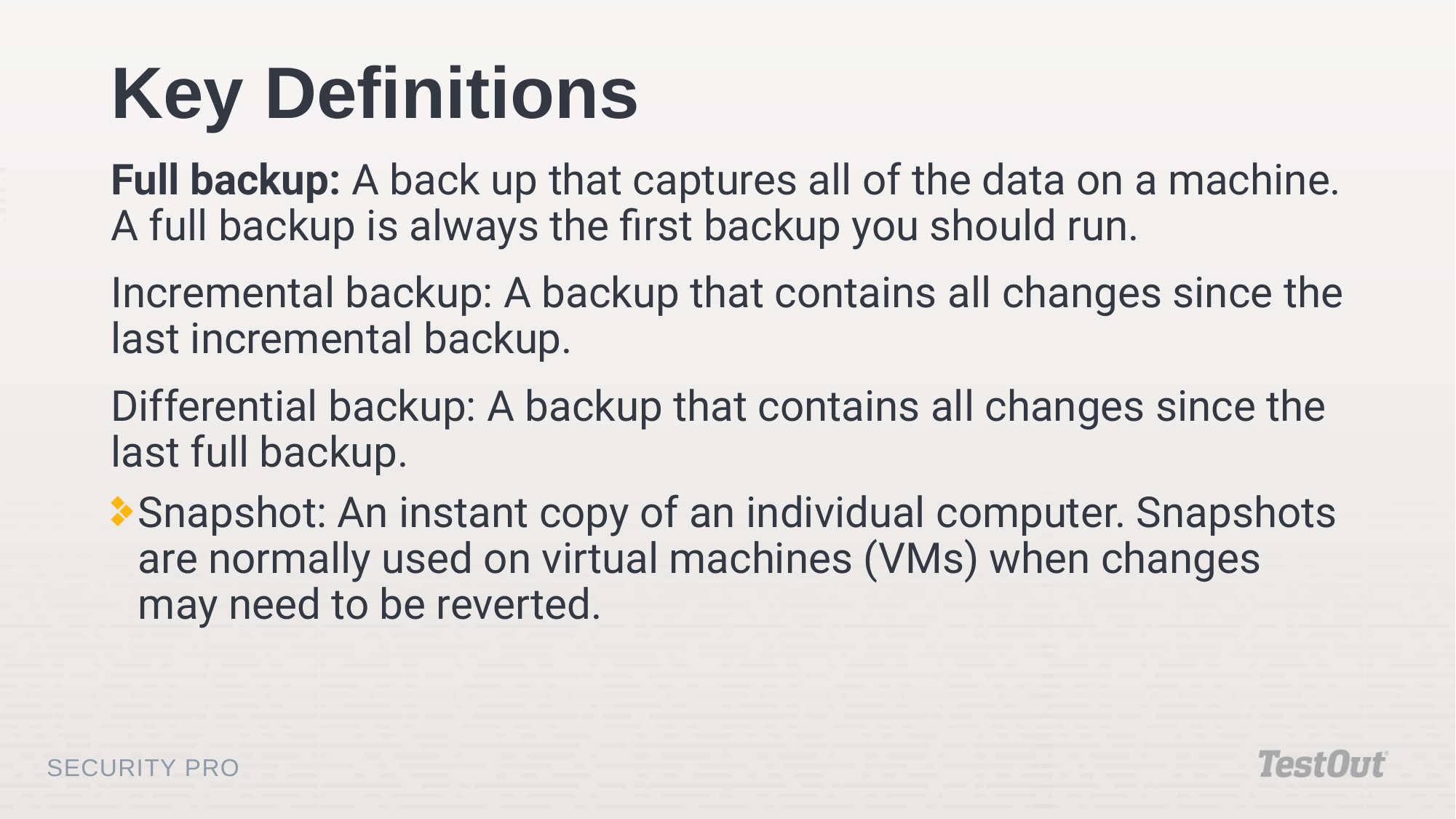

# Key Definitions
Full backup: A back up that captures all of the data on a machine. A full backup is always the first backup you should run.
Incremental backup: A backup that contains all changes since the last incremental backup.
Differential backup: A backup that contains all changes since the last full backup.
Snapshot: An instant copy of an individual computer. Snapshots are normally used on virtual machines (VMs) when changes may need to be reverted.
Security Pro